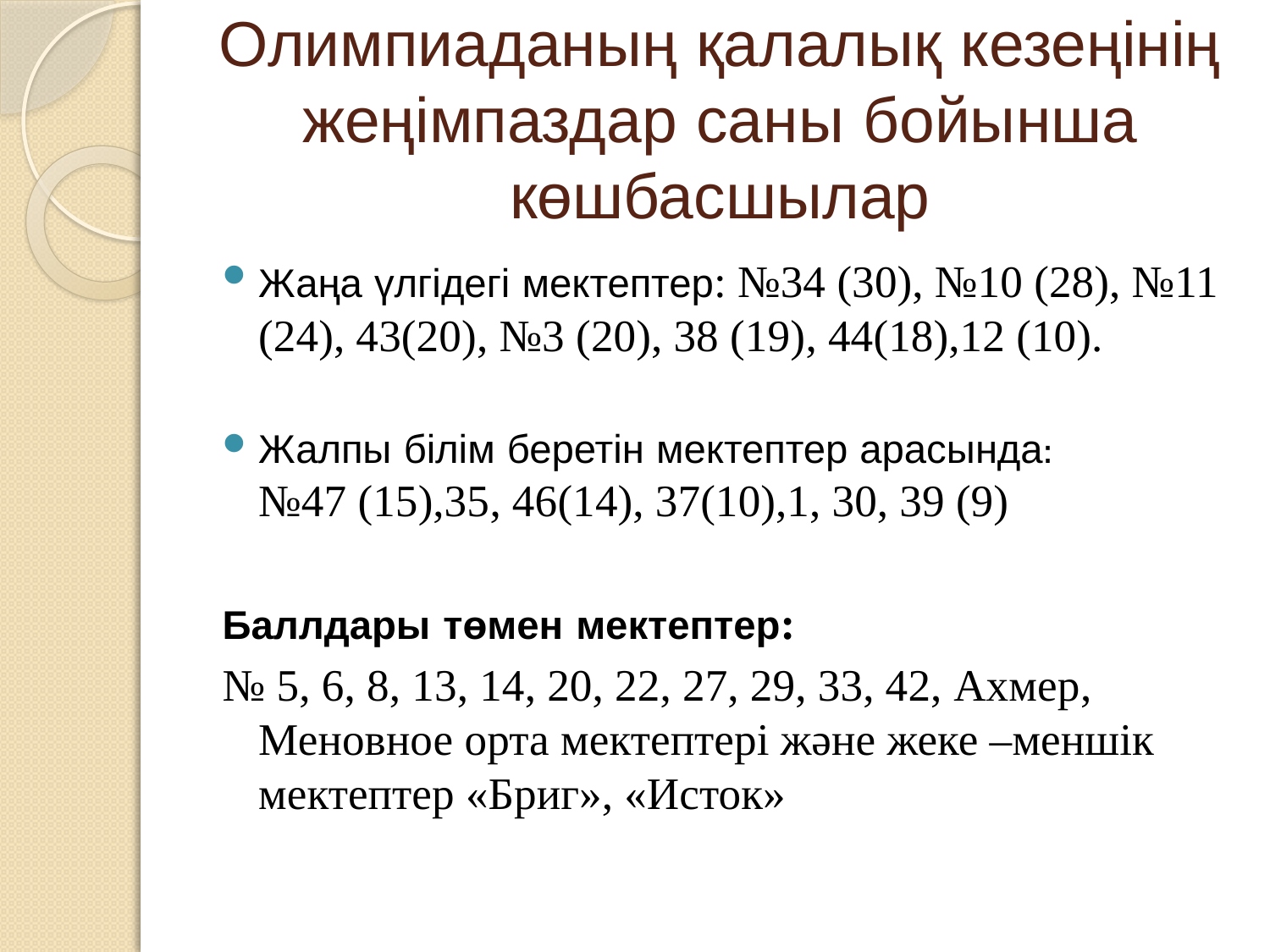

# Олимпиаданың қалалық кезеңінің жеңімпаздар саны бойынша көшбасшылар
Жаңа үлгідегі мектептер: №34 (30), №10 (28), №11 (24), 43(20), №3 (20), 38 (19), 44(18),12 (10).

Жалпы білім беретін мектептер арасында: №47 (15),35, 46(14), 37(10),1, 30, 39 (9)

Баллдары төмен мектептер:
№ 5, 6, 8, 13, 14, 20, 22, 27, 29, 33, 42, Ахмер, Меновное орта мектептері және жеке –меншік мектептер «Бриг», «Исток»